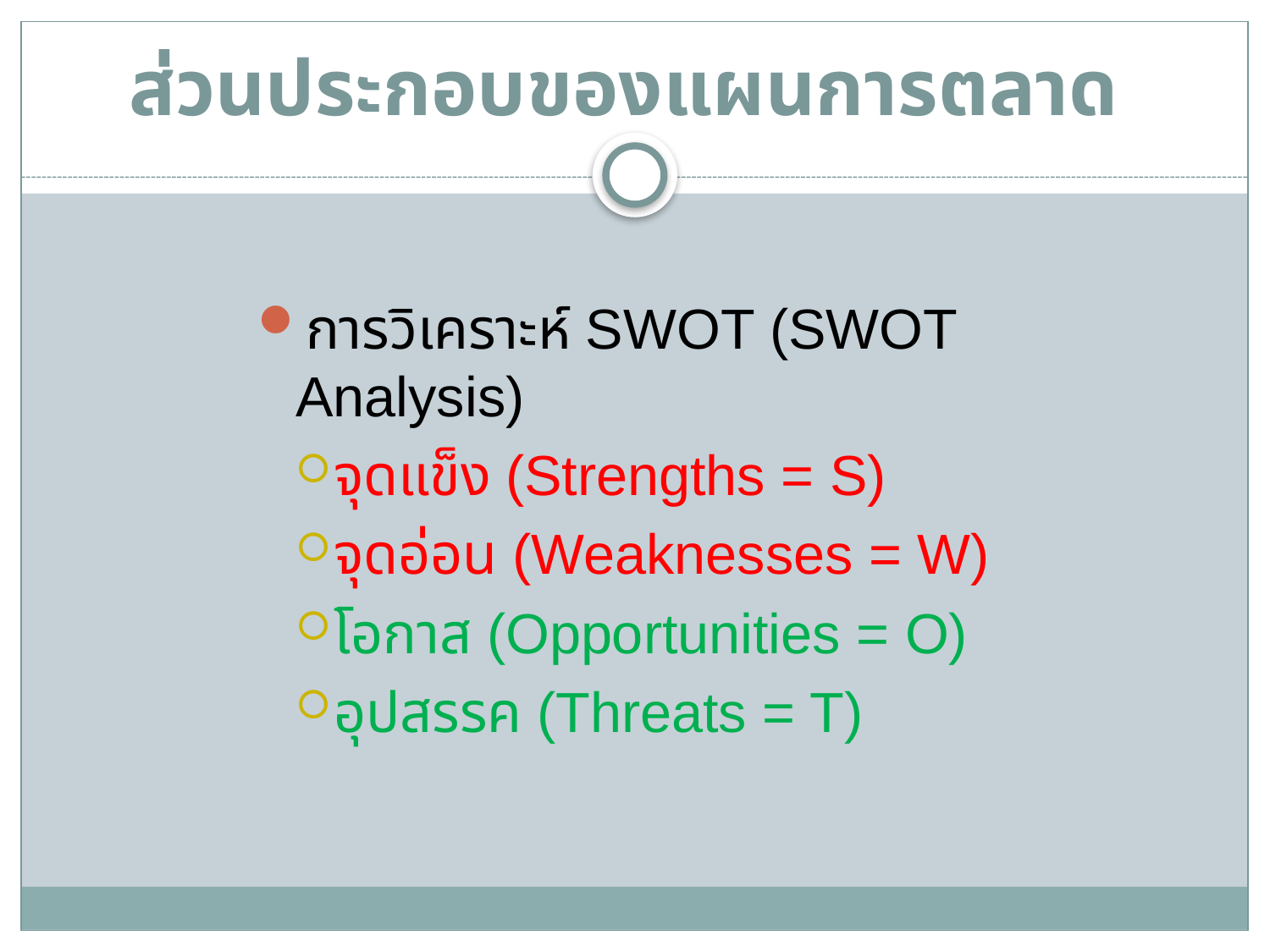

# ส่วนประกอบของแผนการตลาด
การวิเคราะห์ SWOT (SWOT Analysis)
จุดแข็ง (Strengths = S)
จุดอ่อน (Weaknesses = W)
โอกาส (Opportunities = O)
อุปสรรค (Threats = T)